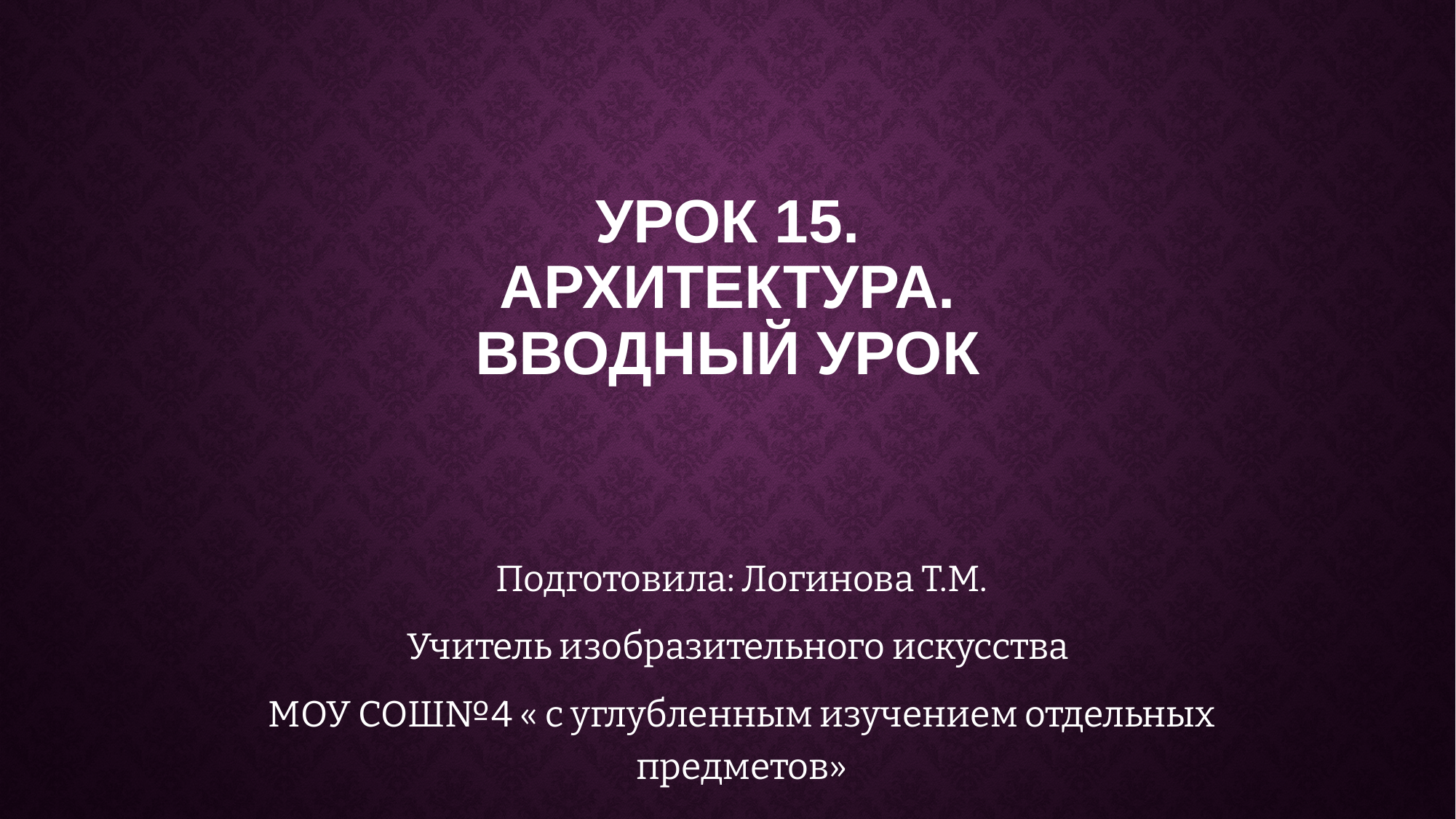

# Урок 15. Архитектура. Вводный урок
Подготовила: Логинова Т.М.
Учитель изобразительного искусства
МОУ СОШ№4 « с углубленным изучением отдельных предметов»